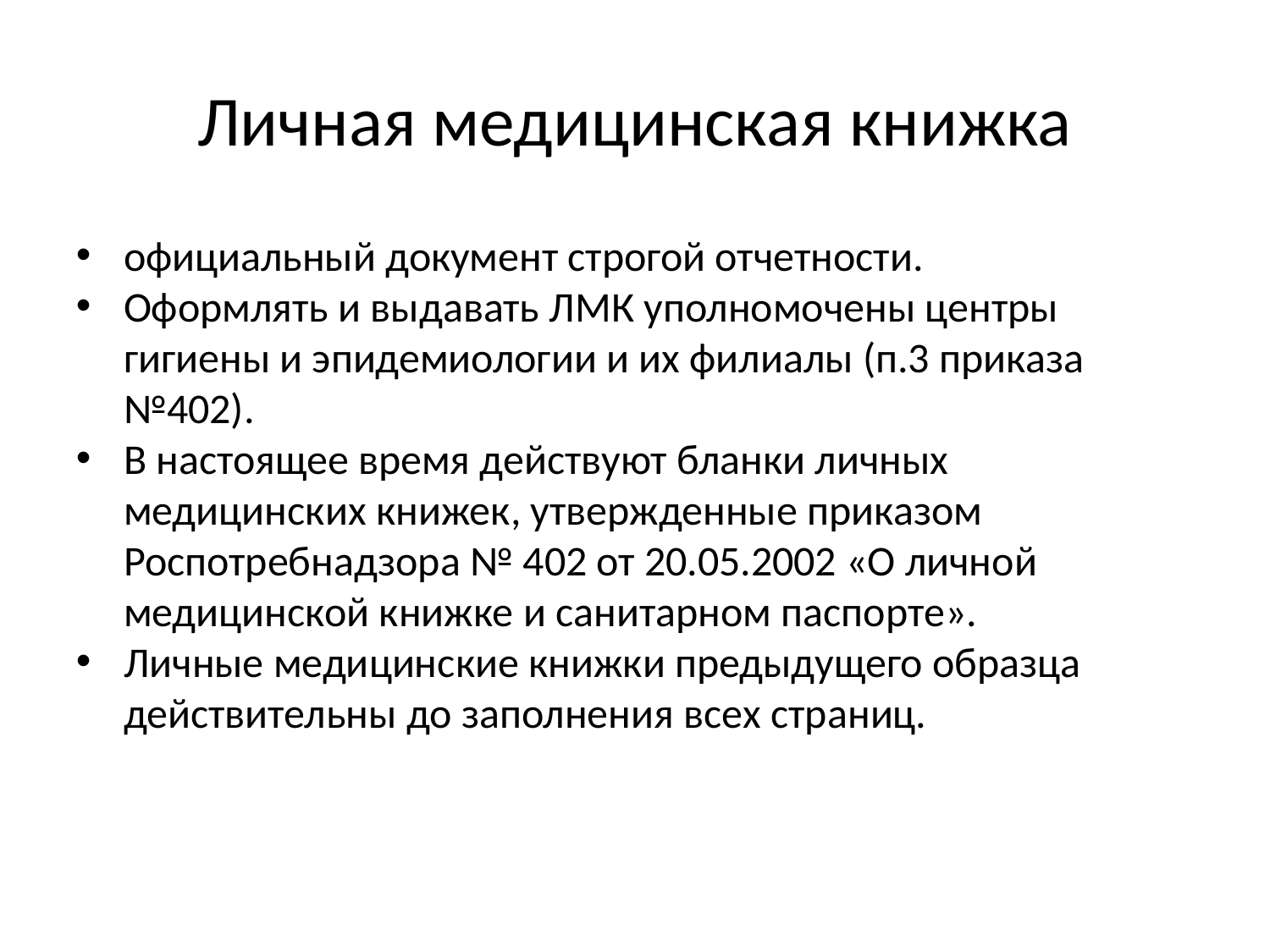

Личная медицинская книжка
официальный документ строгой отчетности.
Оформлять и выдавать ЛМК уполномочены центры гигиены и эпидемиологии и их филиалы (п.3 приказа №402).
В настоящее время действуют бланки личных медицинских книжек, утвержденные приказом Роспотребнадзора № 402 от 20.05.2002 «О личной медицинской книжке и санитарном паспорте».
Личные медицинские книжки предыдущего образца действительны до заполнения всех страниц.